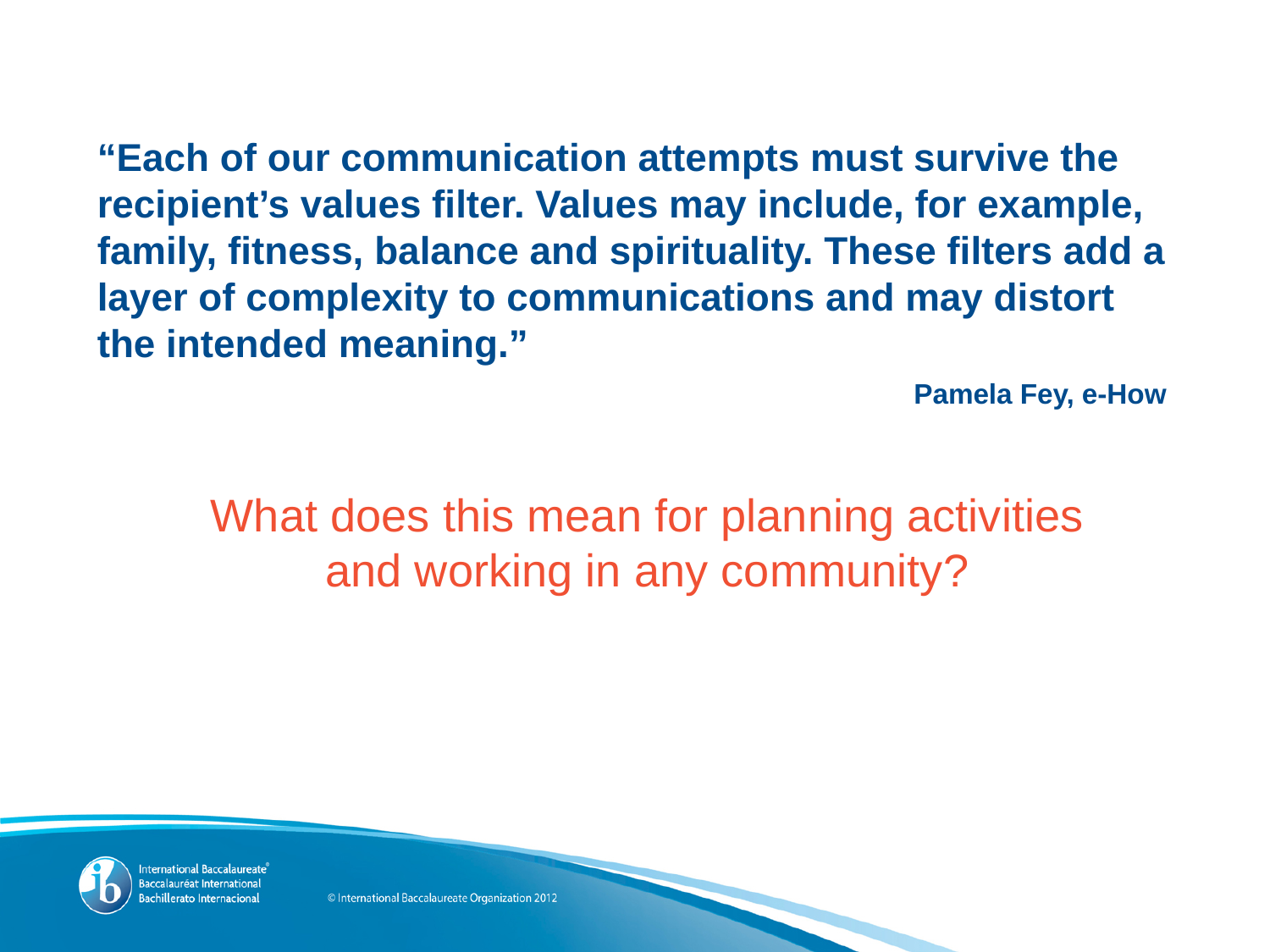

# “Each of our communication attempts must survive the recipient’s values filter. Values may include, for example, family, fitness, balance and spirituality. These filters add a layer of complexity to communications and may distort the intended meaning.” Pamela Fey, e-How
What does this mean for planning activities and working in any community?